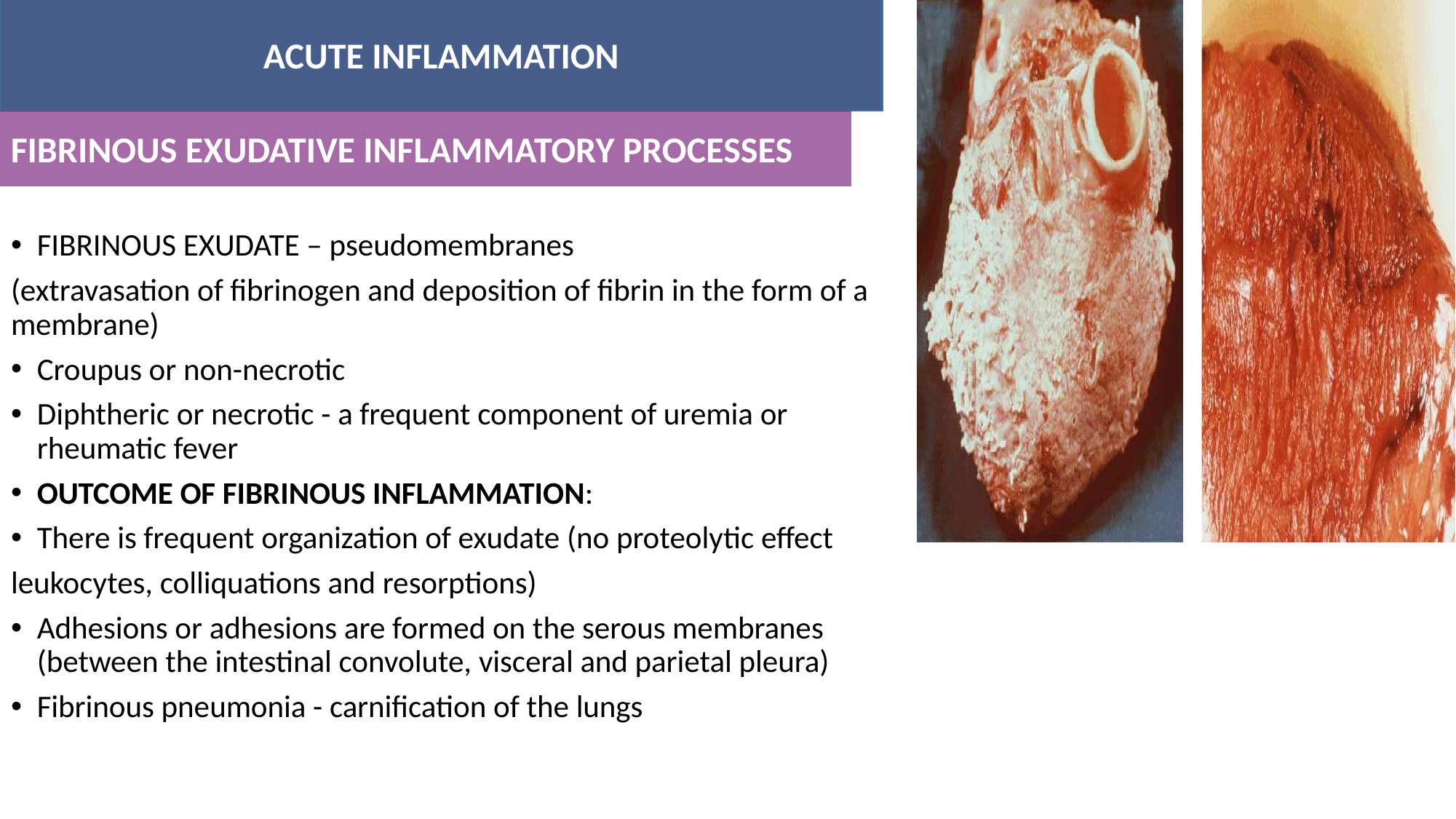

ACUTE INFLAMMATION
#
FIBRINOUS EXUDATIVE INFLAMMATORY PROCESSES
FIBRINOUS EXUDATE – pseudomembranes
(extravasation of fibrinogen and deposition of fibrin in the form of a membrane)
Croupus or non-necrotic
Diphtheric or necrotic - a frequent component of uremia or rheumatic fever
OUTCOME OF FIBRINOUS INFLAMMATION:
There is frequent organization of exudate (no proteolytic effect
leukocytes, colliquations and resorptions)
Adhesions or adhesions are formed on the serous membranes (between the intestinal convolute, visceral and parietal pleura)
Fibrinous pneumonia - carnification of the lungs